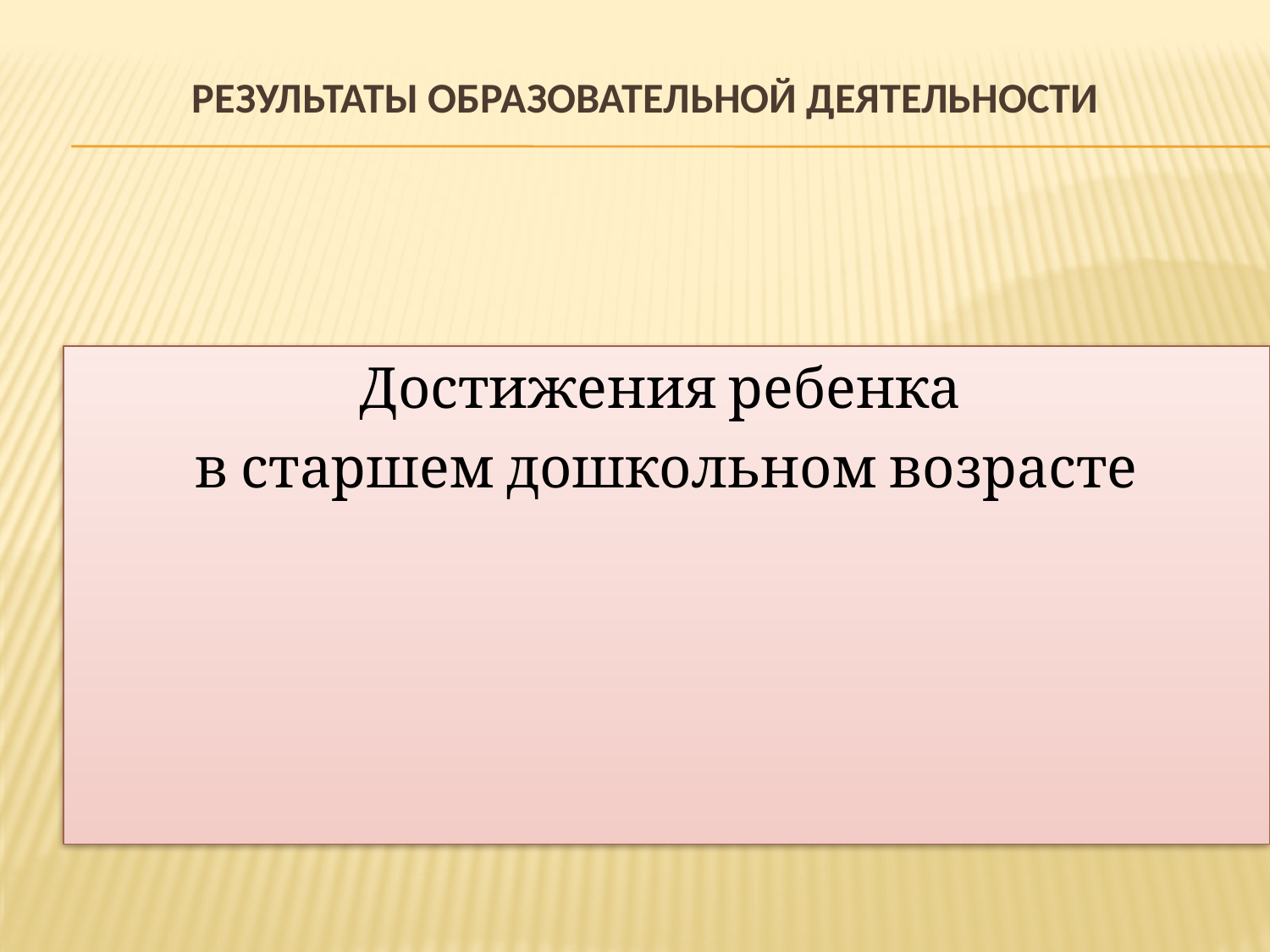

# Результаты образовательной деятельности
Достижения ребенка
в старшем дошкольном возрасте